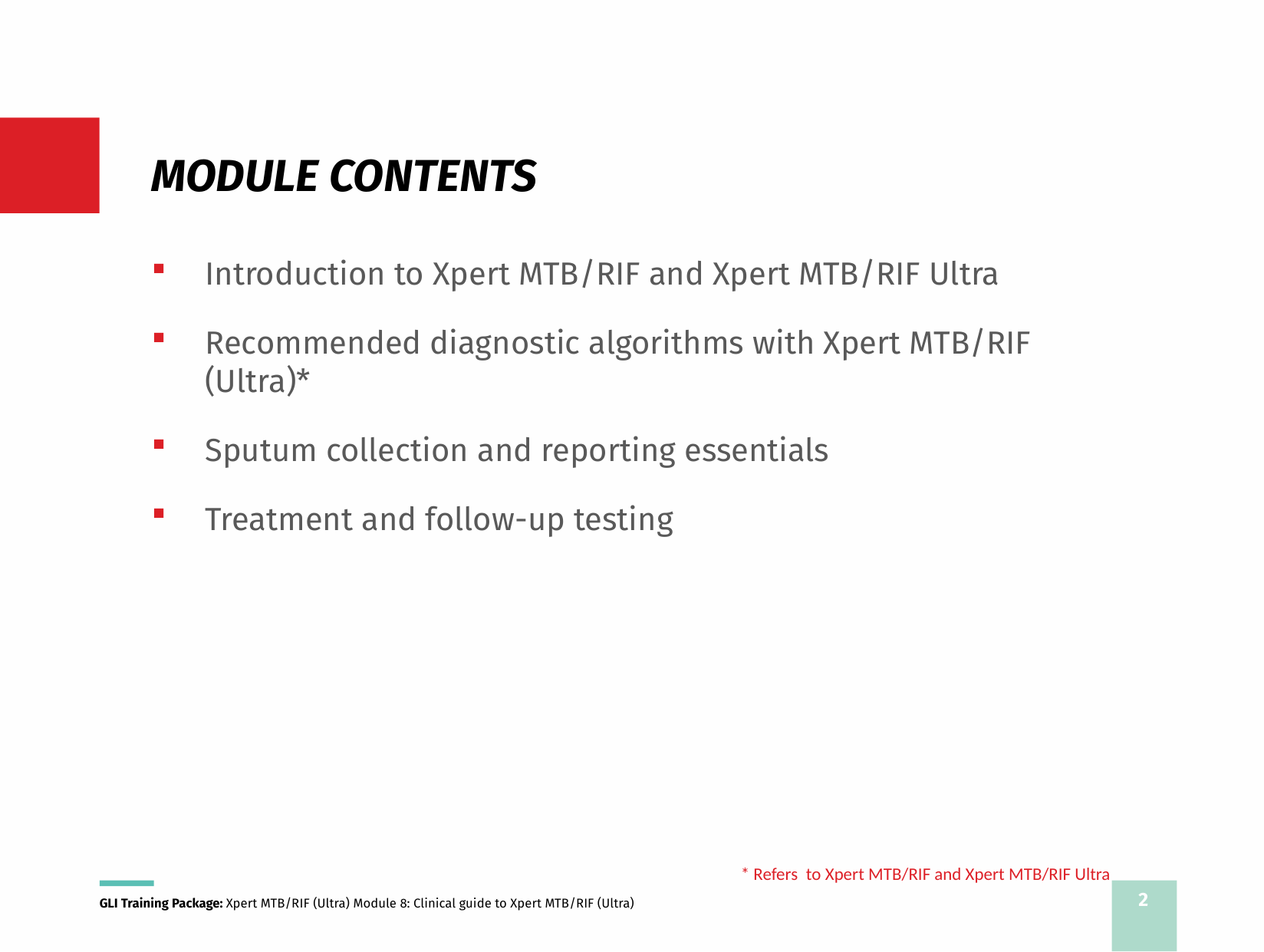

# MODULE CONTENTS
Introduction to Xpert MTB/RIF and Xpert MTB/RIF Ultra
Recommended diagnostic algorithms with Xpert MTB/RIF (Ultra)*
Sputum collection and reporting essentials
Treatment and follow-up testing

* Refers  to Xpert MTB/RIF and Xpert MTB/RIF Ultra